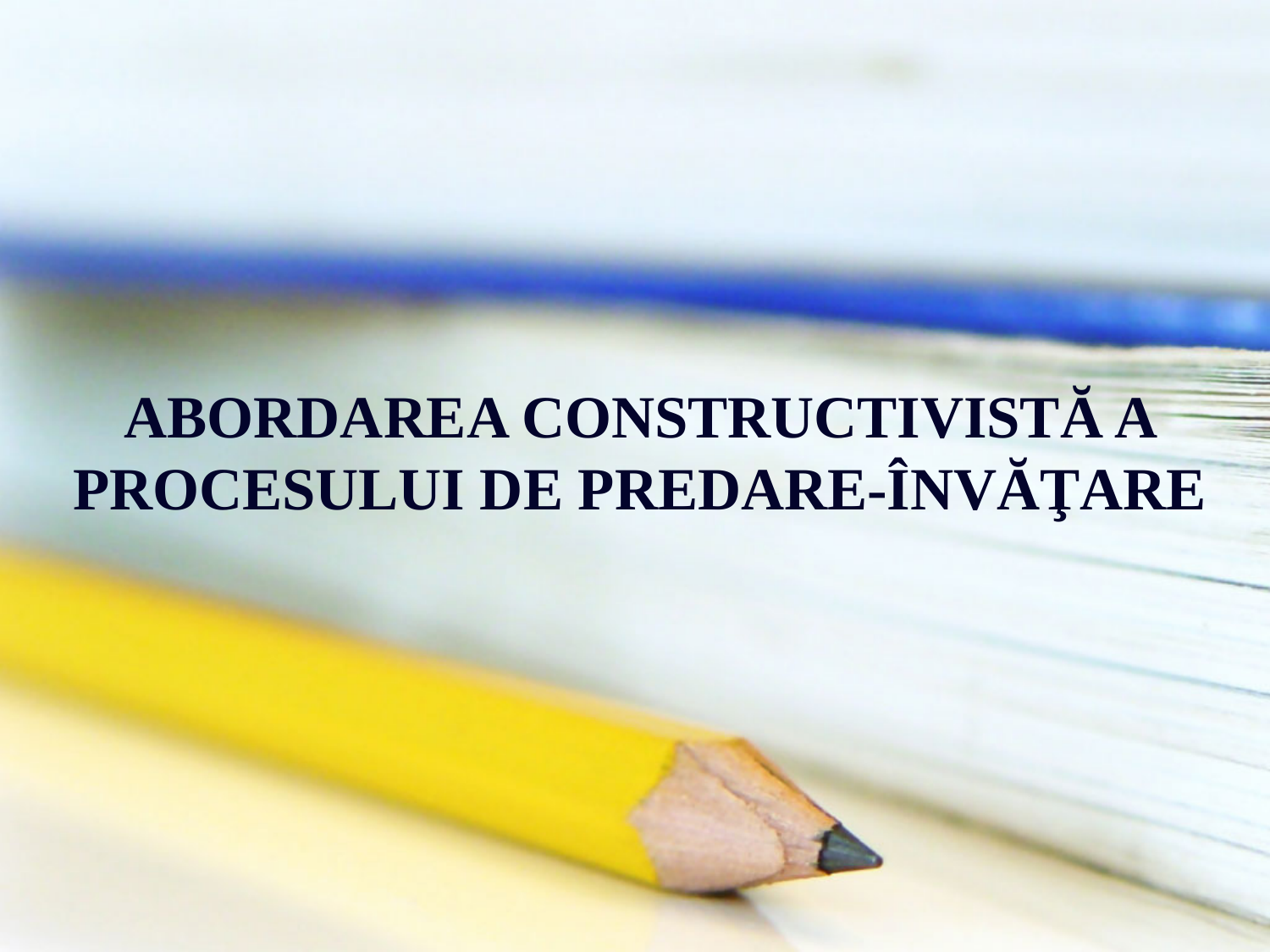

# ABORDAREA CONSTRUCTIVISTĂ A PROCESULUI DE PREDARE-ÎNVĂŢARE